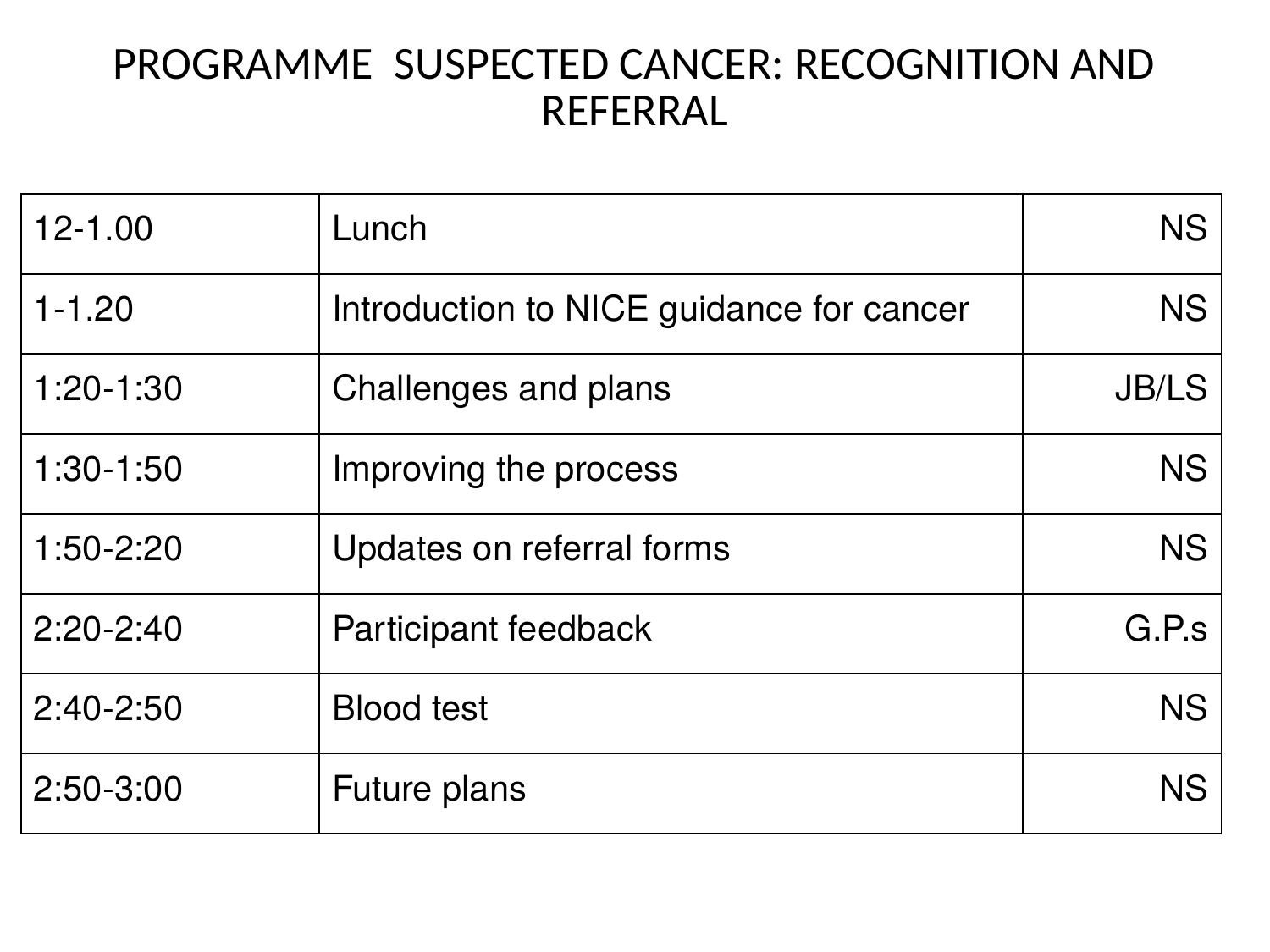

# PROGRAMME  SUSPECTED CANCER: RECOGNITION AND REFERRAL
| 12-1.00 | Lunch | NS |
| --- | --- | --- |
| 1-1.20 | Introduction to NICE guidance for cancer | NS |
| 1:20-1:30 | Challenges and plans | JB/LS |
| 1:30-1:50 | Improving the process | NS |
| 1:50-2:20 | Updates on referral forms | NS |
| 2:20-2:40 | Participant feedback | G.P.s |
| 2:40-2:50 | Blood test | NS |
| 2:50-3:00 | Future plans | NS |